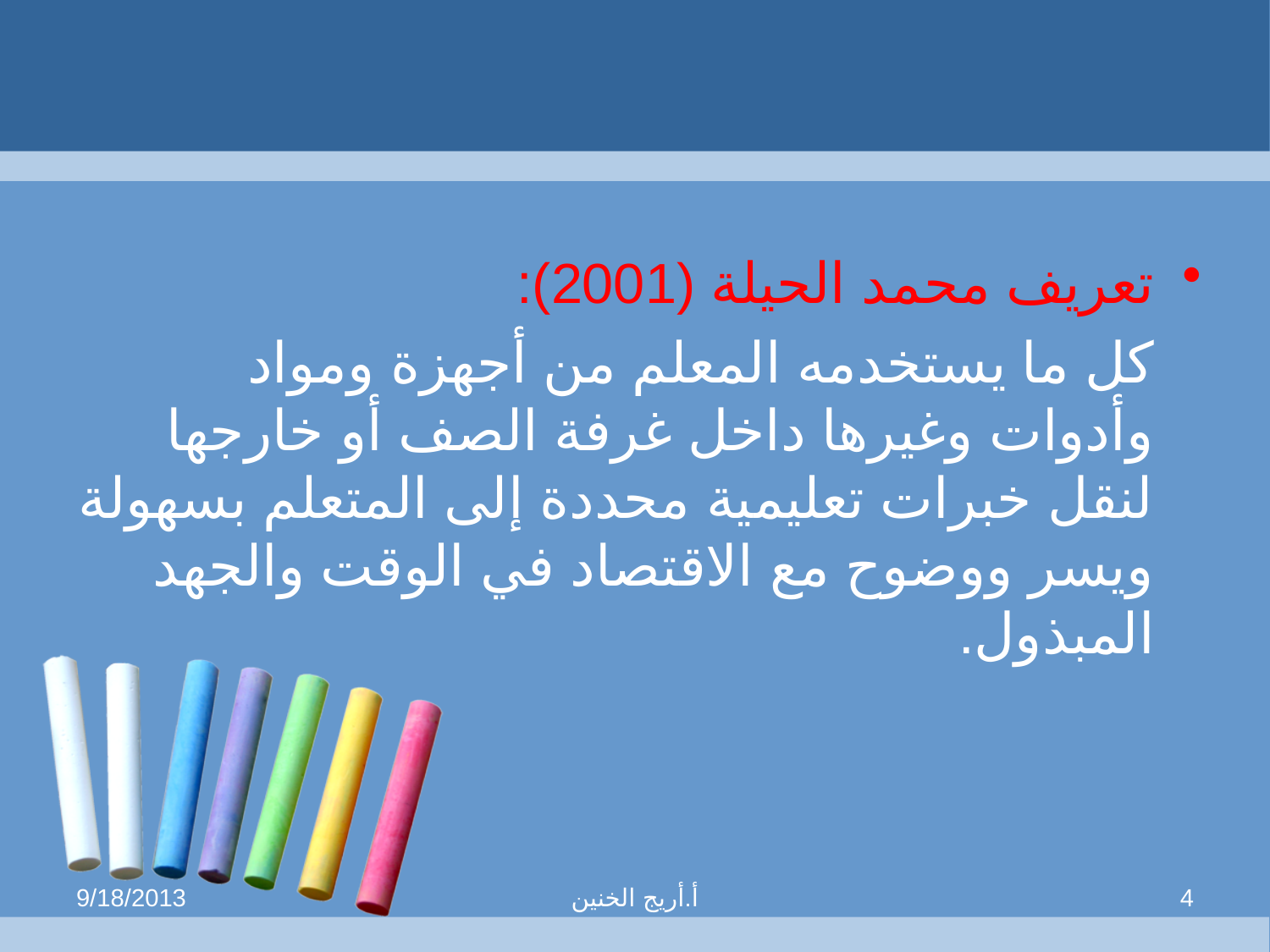

#
تعريف محمد الحيلة (2001):
   كل ما يستخدمه المعلم من أجهزة ومواد وأدوات وغيرها داخل غرفة الصف أو خارجها لنقل خبرات تعليمية محددة إلى المتعلم بسهولة ويسر ووضوح مع الاقتصاد في الوقت والجهد المبذول.
9/18/2013
أ.أريج الخنين
4